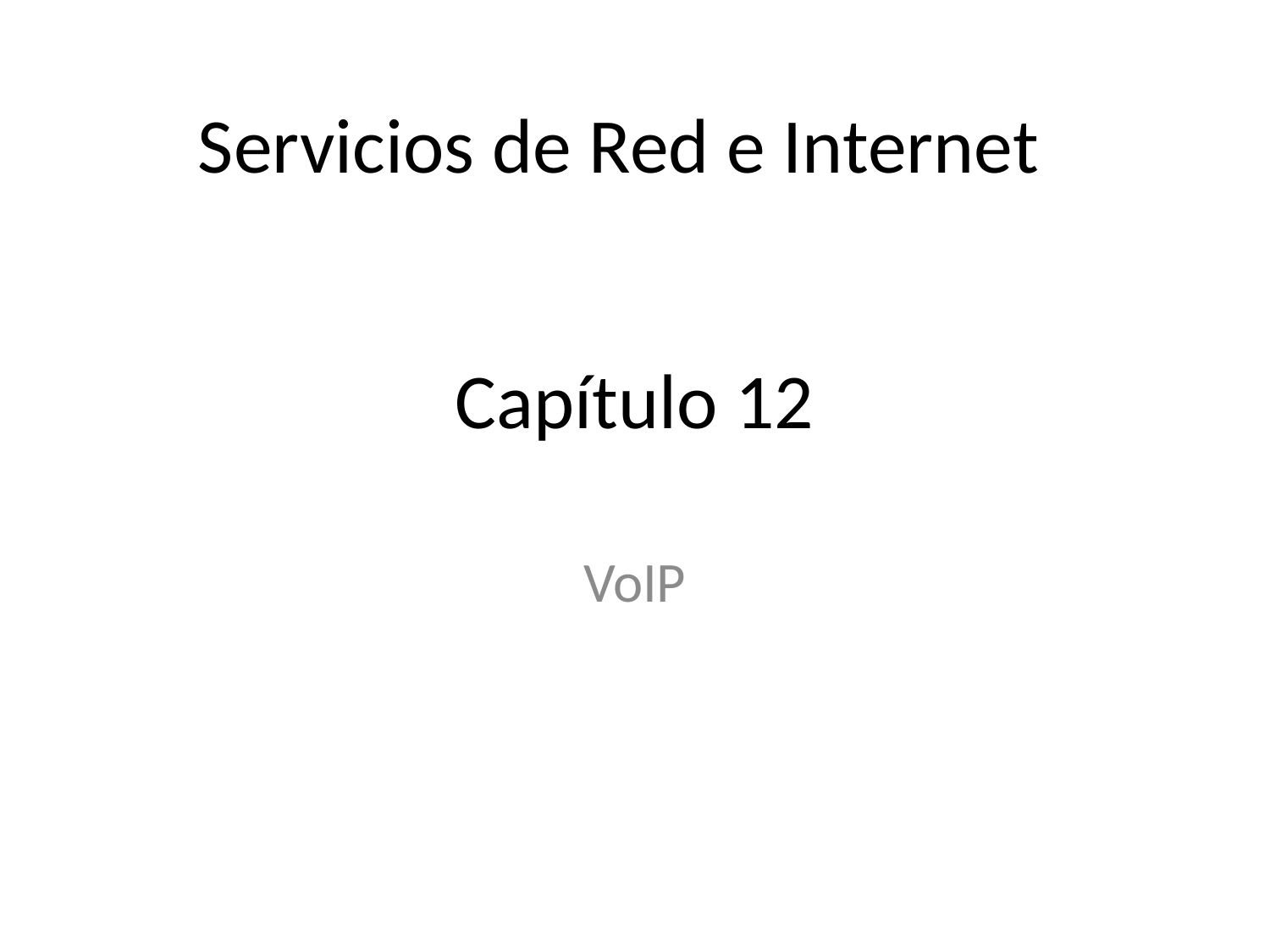

Servicios de Red e Internet
# Capítulo 12
VoIP